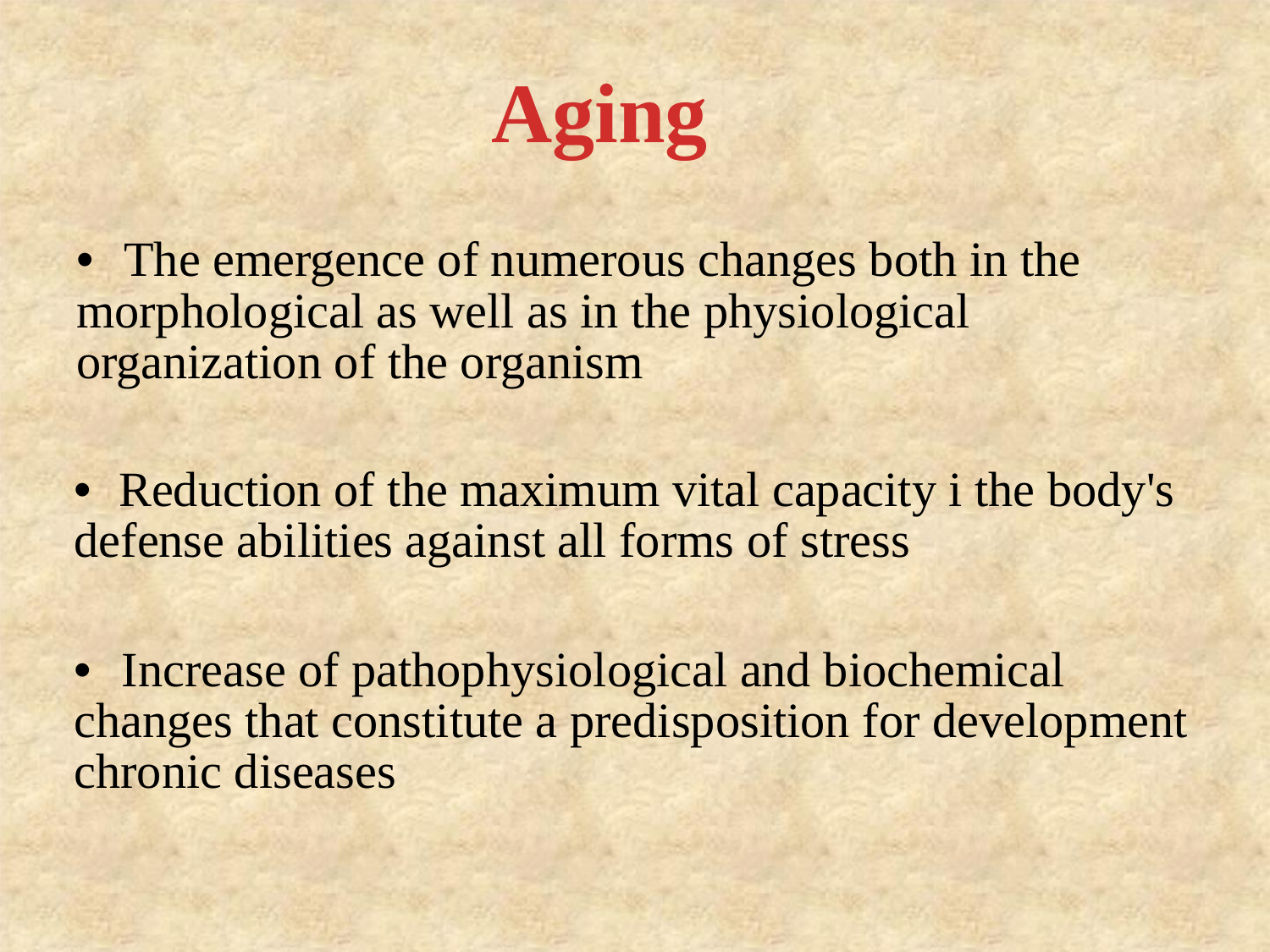

Aging
• The emergence of numerous changes both in the morphological as well as in the physiological organization of the organism
•  Reduction of the maximum vital capacity i the body's defense abilities against all forms of stress
• Increase of pathophysiological and biochemical changes that constitute a predisposition for development chronic diseases